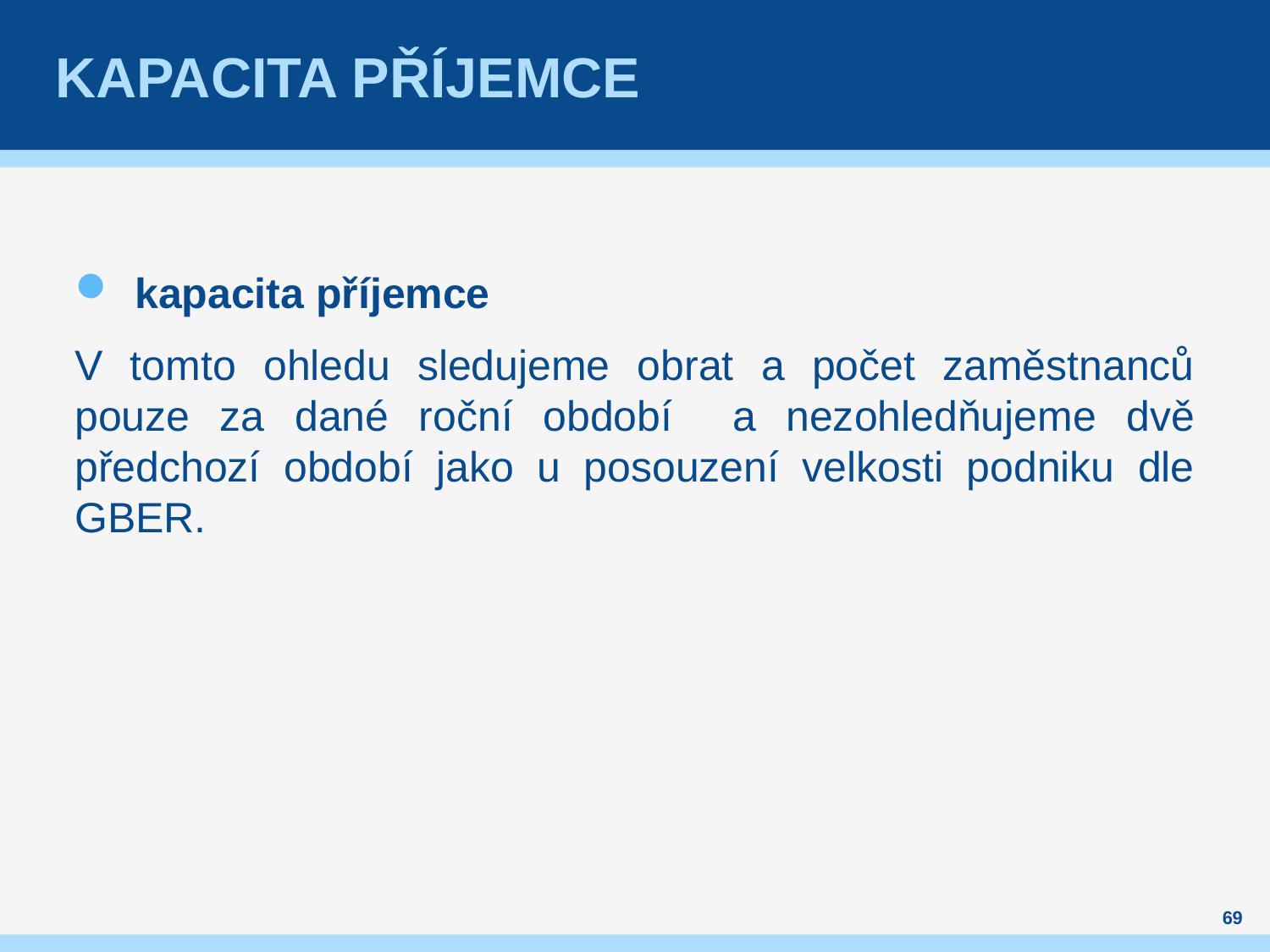

# Kapacita příjemce
kapacita příjemce
V tomto ohledu sledujeme obrat a počet zaměstnanců pouze za dané roční období  a nezohledňujeme dvě předchozí období jako u posouzení velkosti podniku dle GBER.
69